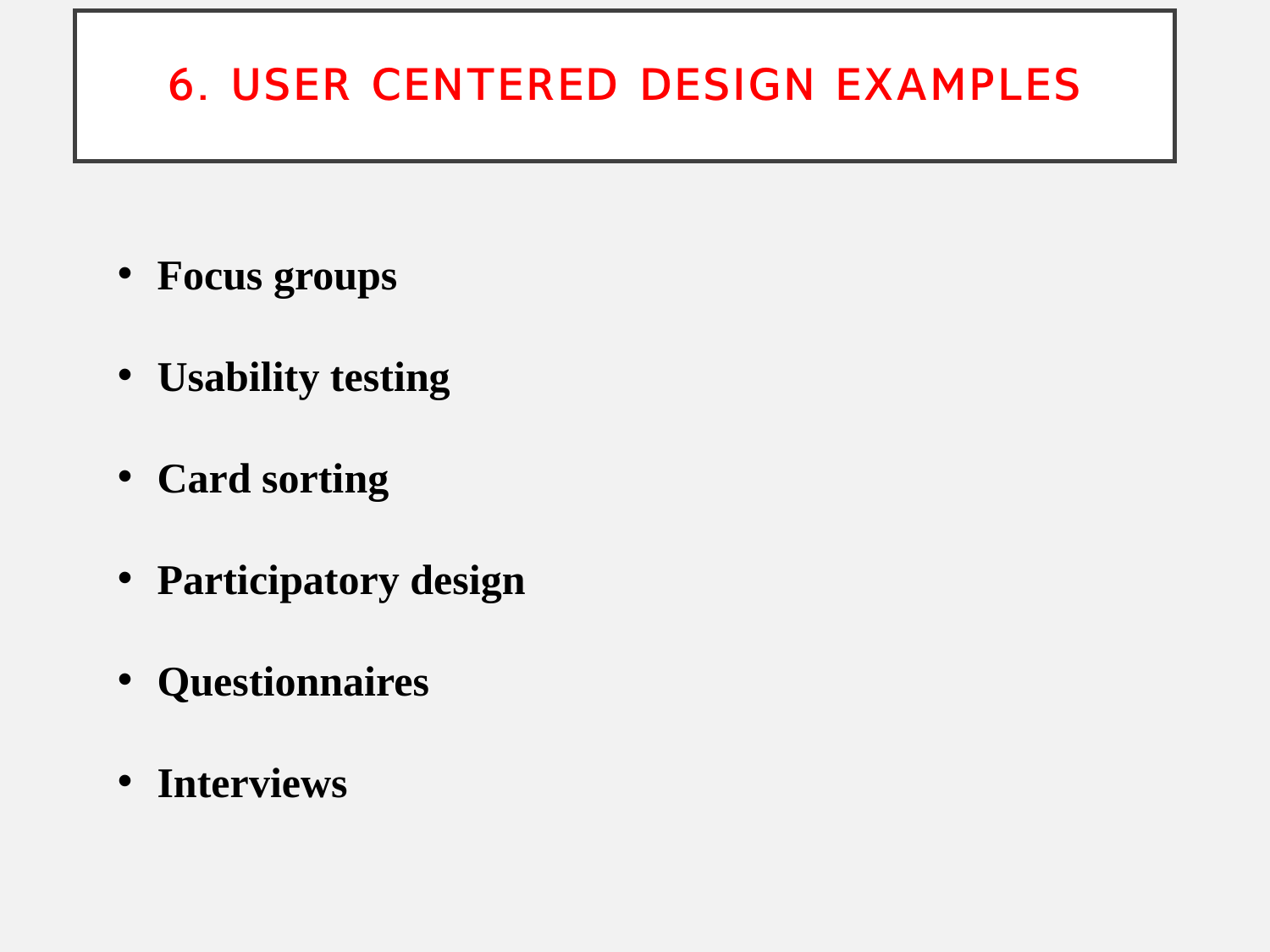

# 6. User centered design examples
Focus groups
Usability testing
Card sorting
Participatory design
Questionnaires
Interviews